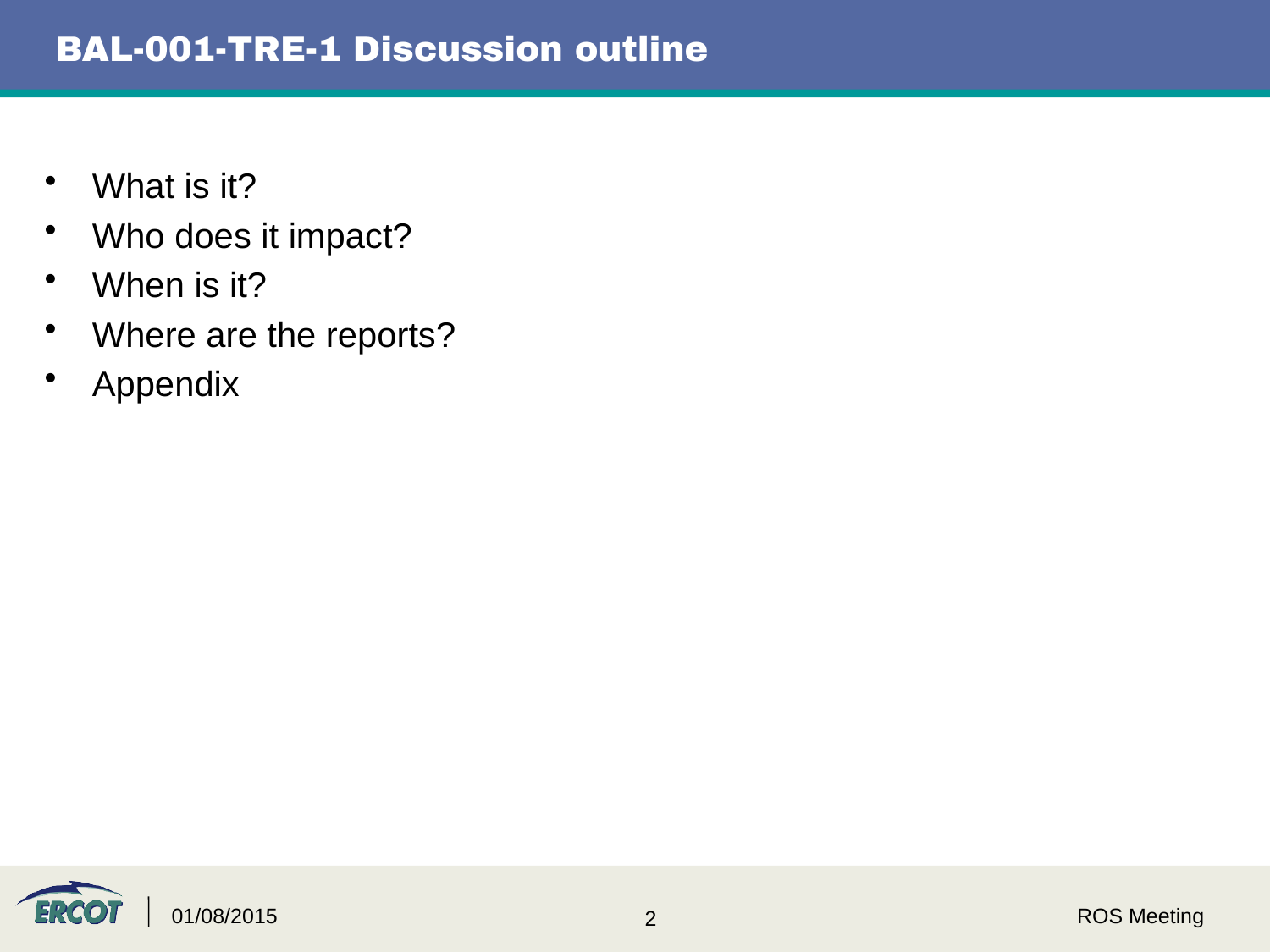

# BAL-001-TRE-1 Discussion outline

What is it?
Who does it impact?
When is it?
Where are the reports?
Appendix
01/08/2015
ROS Meeting